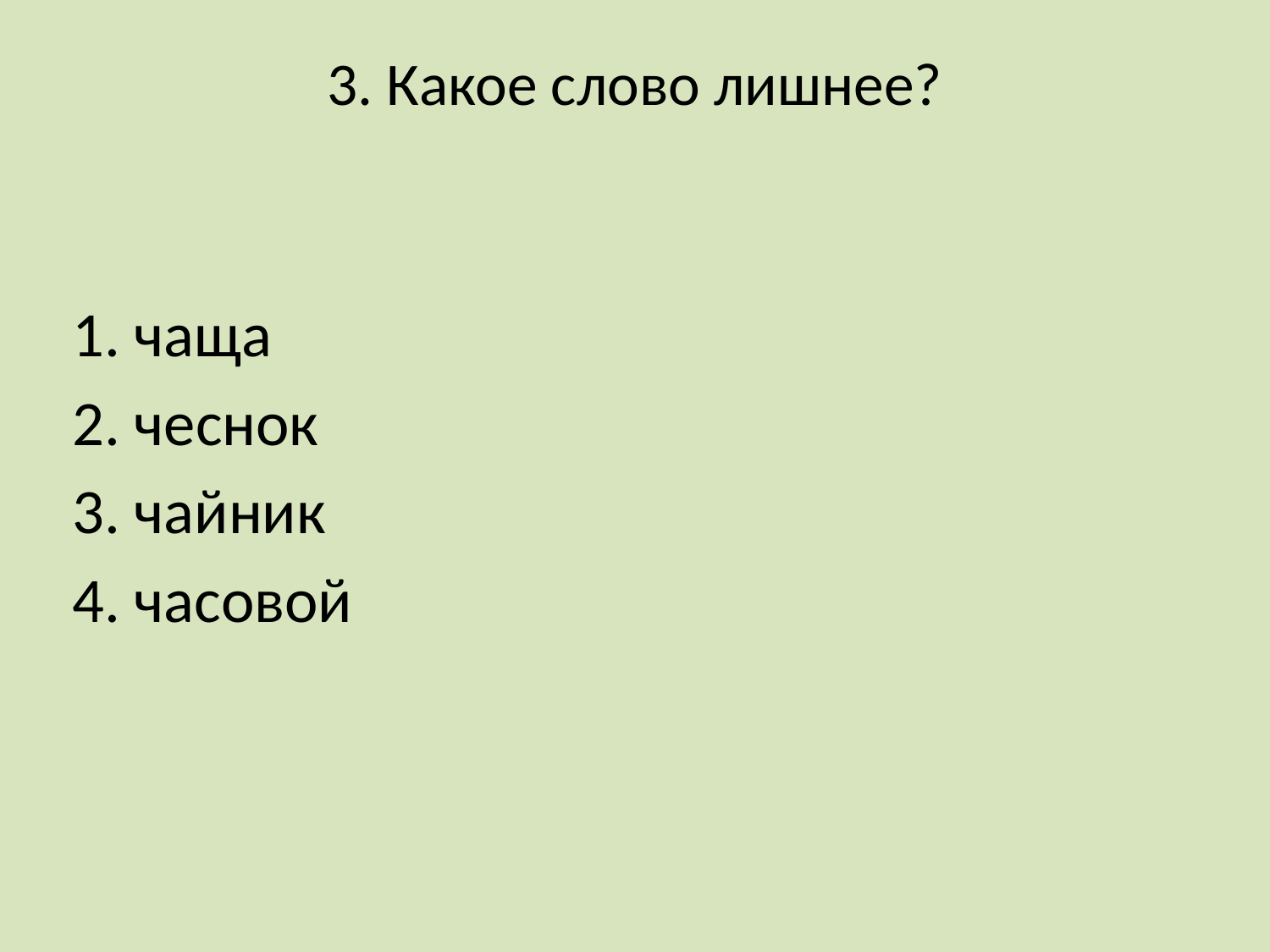

# 3. Какое слово лишнее?

1. чаща
2. чеснок
3. чайник
4. часовой